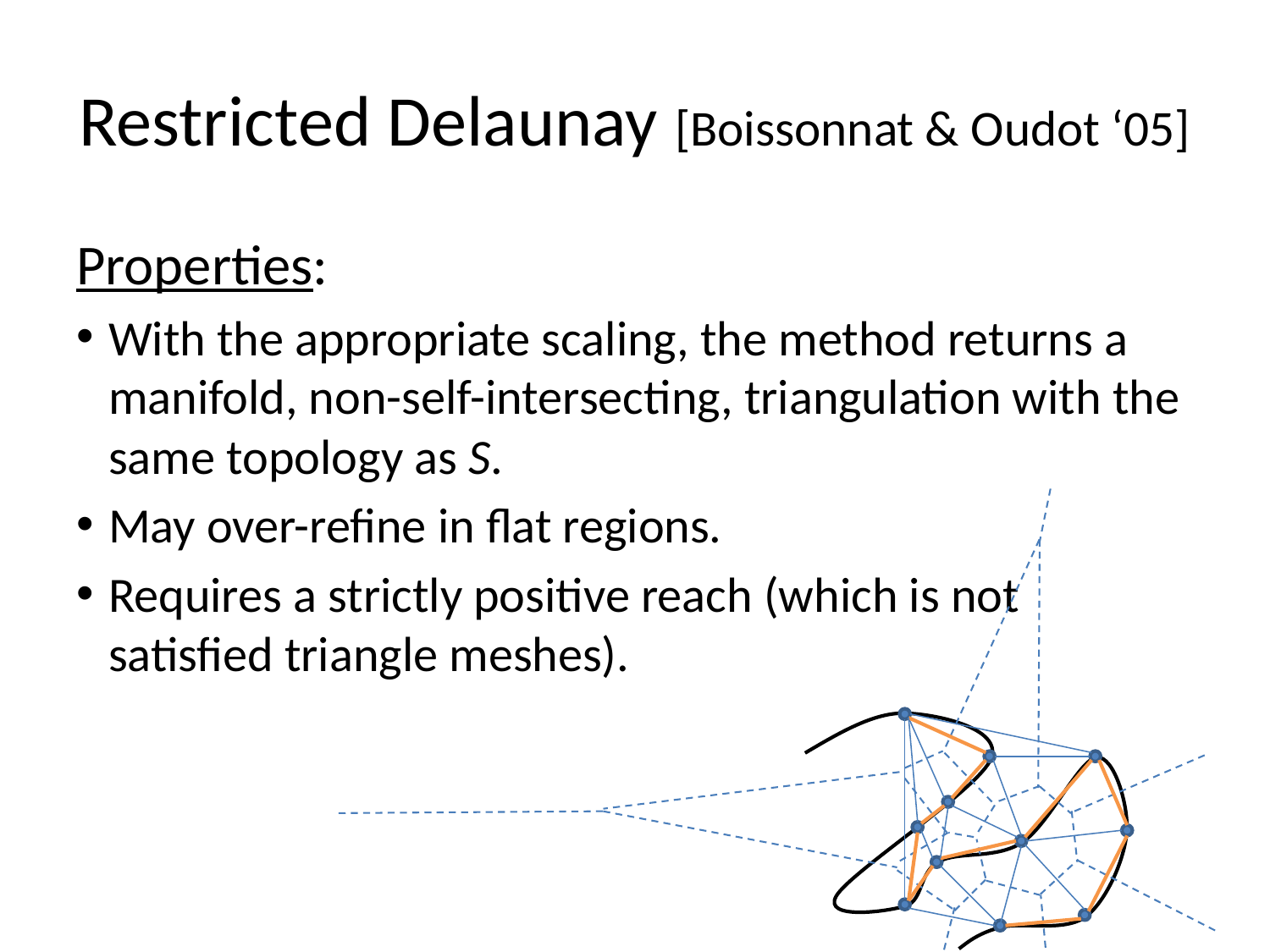

# Restricted Delaunay [Boissonnat & Oudot ‘05]
Properties:
With the appropriate scaling, the method returns a manifold, non-self-intersecting, triangulation with the same topology as S.
May over-refine in flat regions.
Requires a strictly positive reach (which is not satisfied triangle meshes).